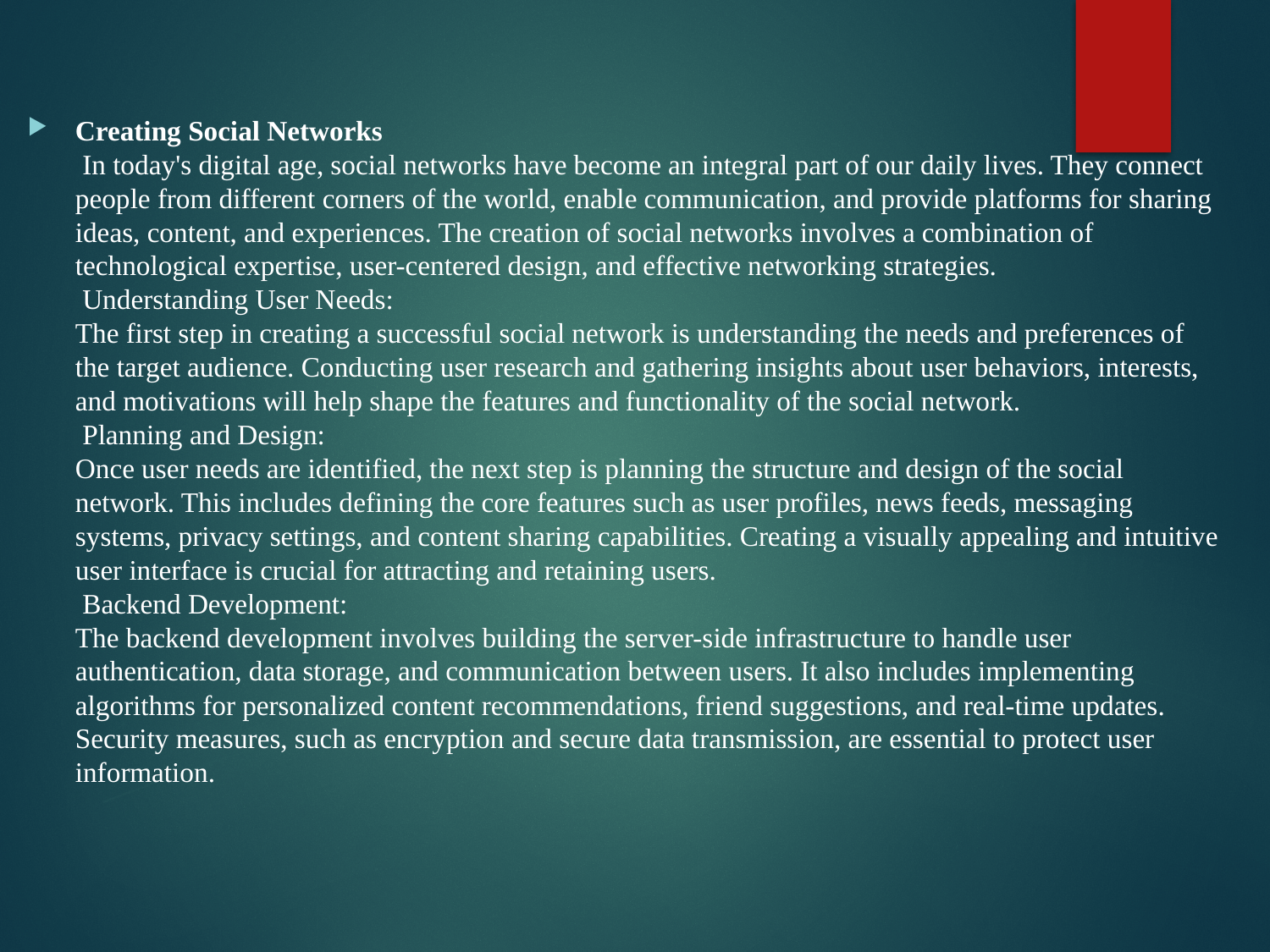

Creating Social Networks
 In today's digital age, social networks have become an integral part of our daily lives. They connect people from different corners of the world, enable communication, and provide platforms for sharing ideas, content, and experiences. The creation of social networks involves a combination of technological expertise, user-centered design, and effective networking strategies.
 Understanding User Needs:
The first step in creating a successful social network is understanding the needs and preferences of the target audience. Conducting user research and gathering insights about user behaviors, interests, and motivations will help shape the features and functionality of the social network.
 Planning and Design:
Once user needs are identified, the next step is planning the structure and design of the social network. This includes defining the core features such as user profiles, news feeds, messaging systems, privacy settings, and content sharing capabilities. Creating a visually appealing and intuitive user interface is crucial for attracting and retaining users.
 Backend Development:
The backend development involves building the server-side infrastructure to handle user authentication, data storage, and communication between users. It also includes implementing algorithms for personalized content recommendations, friend suggestions, and real-time updates. Security measures, such as encryption and secure data transmission, are essential to protect user information.